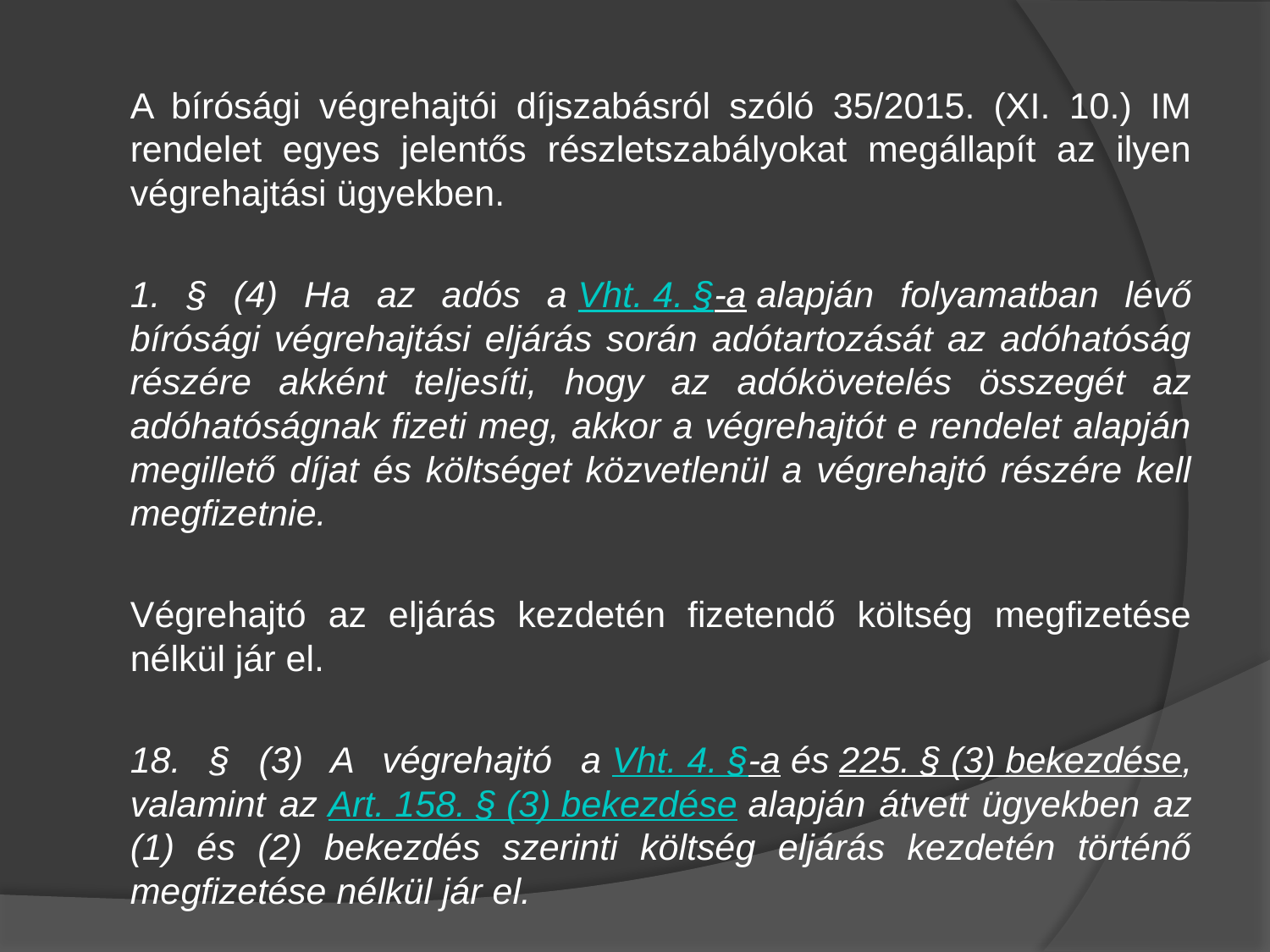

#
	A bírósági végrehajtói díjszabásról szóló 35/2015. (XI. 10.) IM rendelet egyes jelentős részletszabályokat megállapít az ilyen végrehajtási ügyekben.

	1. § (4) Ha az adós a Vht. 4. §-a alapján folyamatban lévő bírósági végrehajtási eljárás során adótartozását az adóhatóság részére akként teljesíti, hogy az adókövetelés összegét az adóhatóságnak fizeti meg, akkor a végrehajtót e rendelet alapján megillető díjat és költséget közvetlenül a végrehajtó részére kell megfizetnie.

	Végrehajtó az eljárás kezdetén fizetendő költség megfizetése nélkül jár el.

	18. § (3) A végrehajtó a Vht. 4. §-a és 225. § (3) bekezdése, valamint az Art. 158. § (3) bekezdése alapján átvett ügyekben az (1) és (2) bekezdés szerinti költség eljárás kezdetén történő megfizetése nélkül jár el.